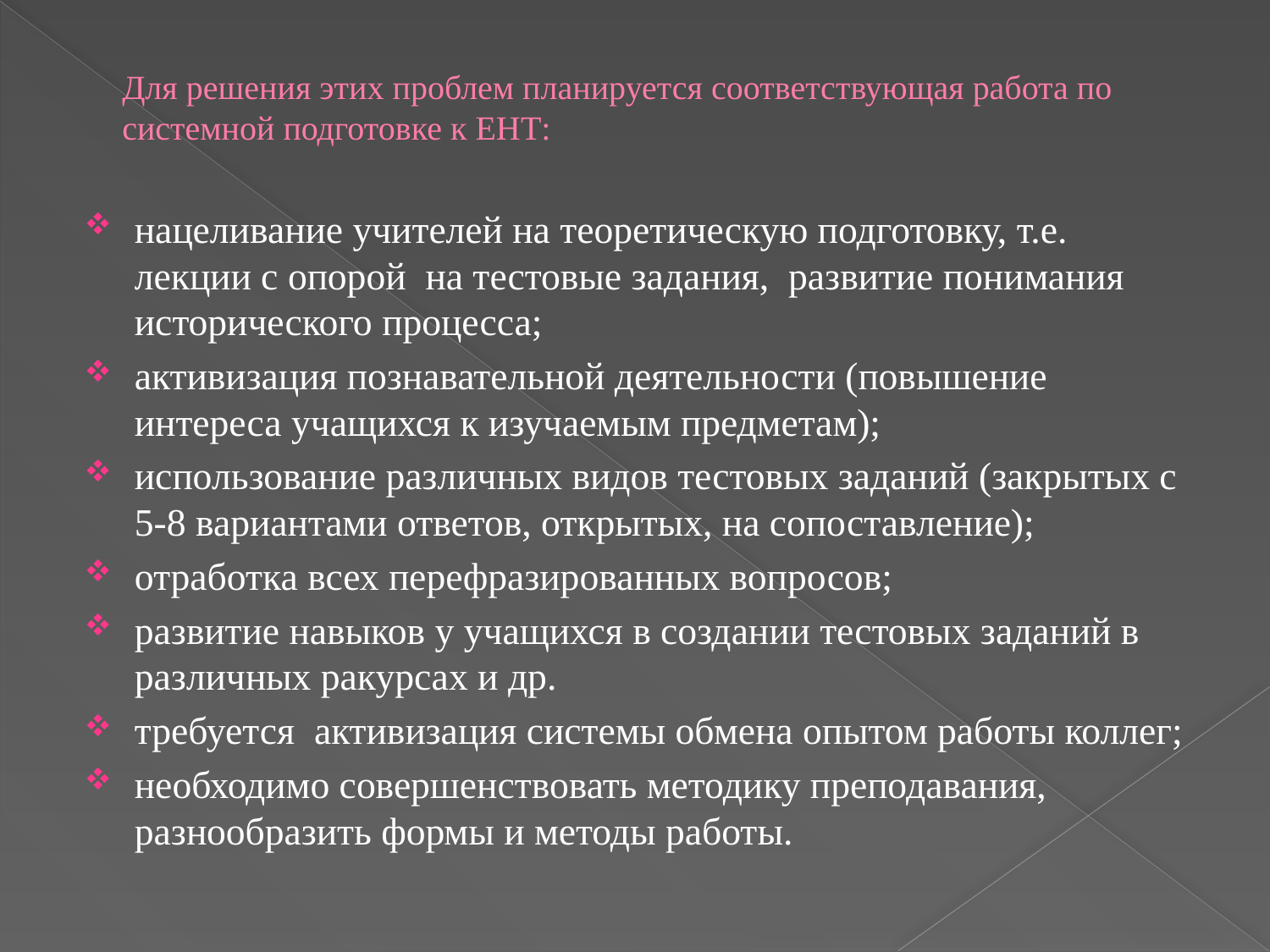

# Для решения этих проблем планируется соответствующая работа по системной подготовке к ЕНТ:
нацеливание учителей на теоретическую подготовку, т.е.  лекции с опорой  на тестовые задания,  развитие понимания исторического процесса;
активизация познавательной деятельности (повышение интереса учащихся к изучаемым предметам);
использование различных видов тестовых заданий (закрытых с 5-8 вариантами ответов, открытых, на сопоставление);
отработка всех перефразированных вопросов;
развитие навыков у учащихся в создании тестовых заданий в различных ракурсах и др.
требуется  активизация системы обмена опытом работы коллег;
необходимо совершенствовать методику преподавания, разнообразить формы и методы работы.